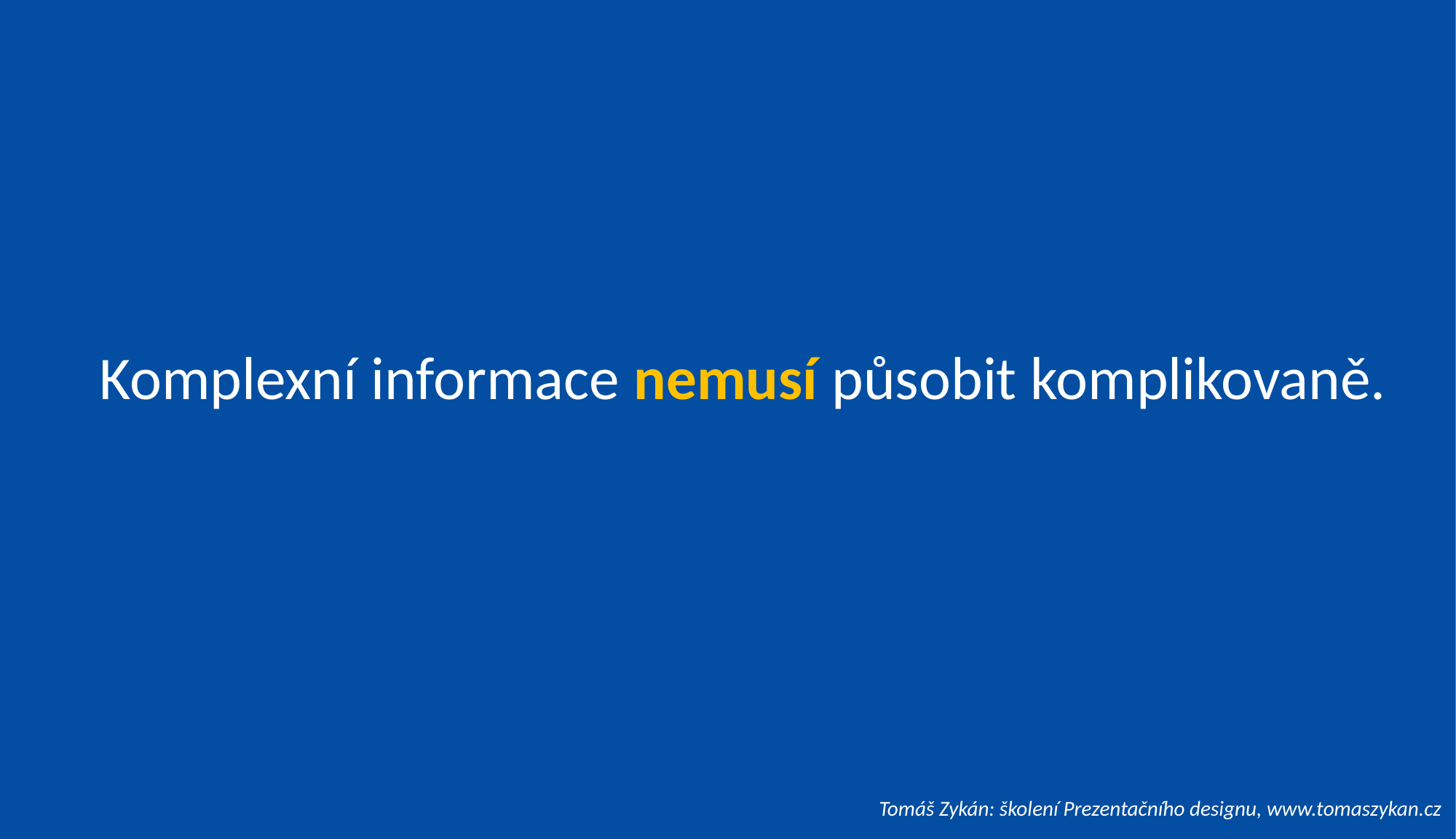

Komplexní informace nemusí působit komplikovaně.
Tomáš Zykán: školení Prezentačního designu, www.tomaszykan.cz